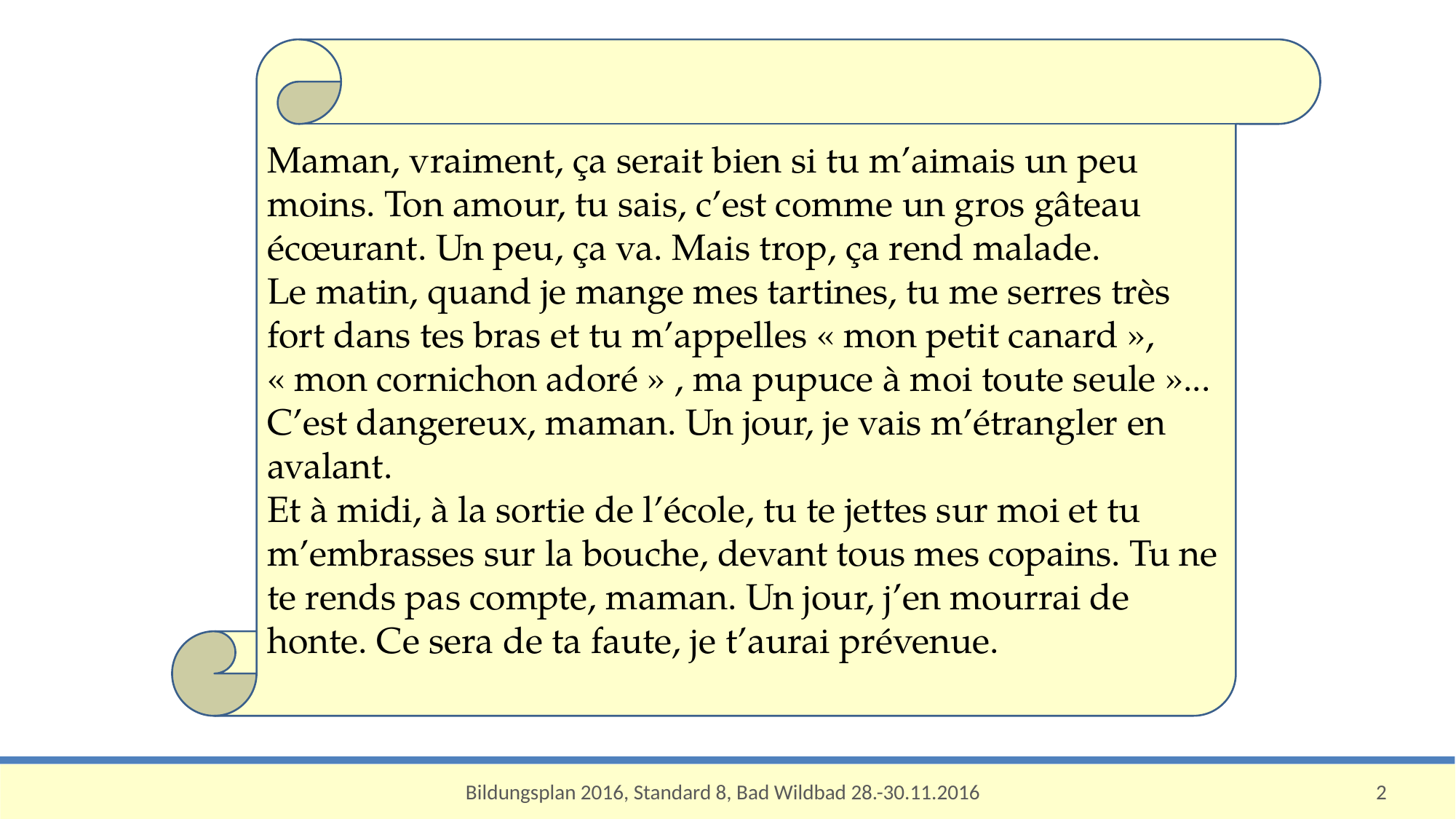

Maman, vraiment, ça serait bien si tu m’aimais un peu moins. Ton amour, tu sais, c’est comme un gros gâteau écœurant. Un peu, ça va. Mais trop, ça rend malade.
Le matin, quand je mange mes tartines, tu me serres très fort dans tes bras et tu m’appelles « mon petit canard »,
« mon cornichon adoré » , ma pupuce à moi toute seule »... C’est dangereux, maman. Un jour, je vais m’étrangler en avalant.
Et à midi, à la sortie de l’école, tu te jettes sur moi et tu m’embrasses sur la bouche, devant tous mes copains. Tu ne te rends pas compte, maman. Un jour, j’en mourrai de honte. Ce sera de ta faute, je t’aurai prévenue.